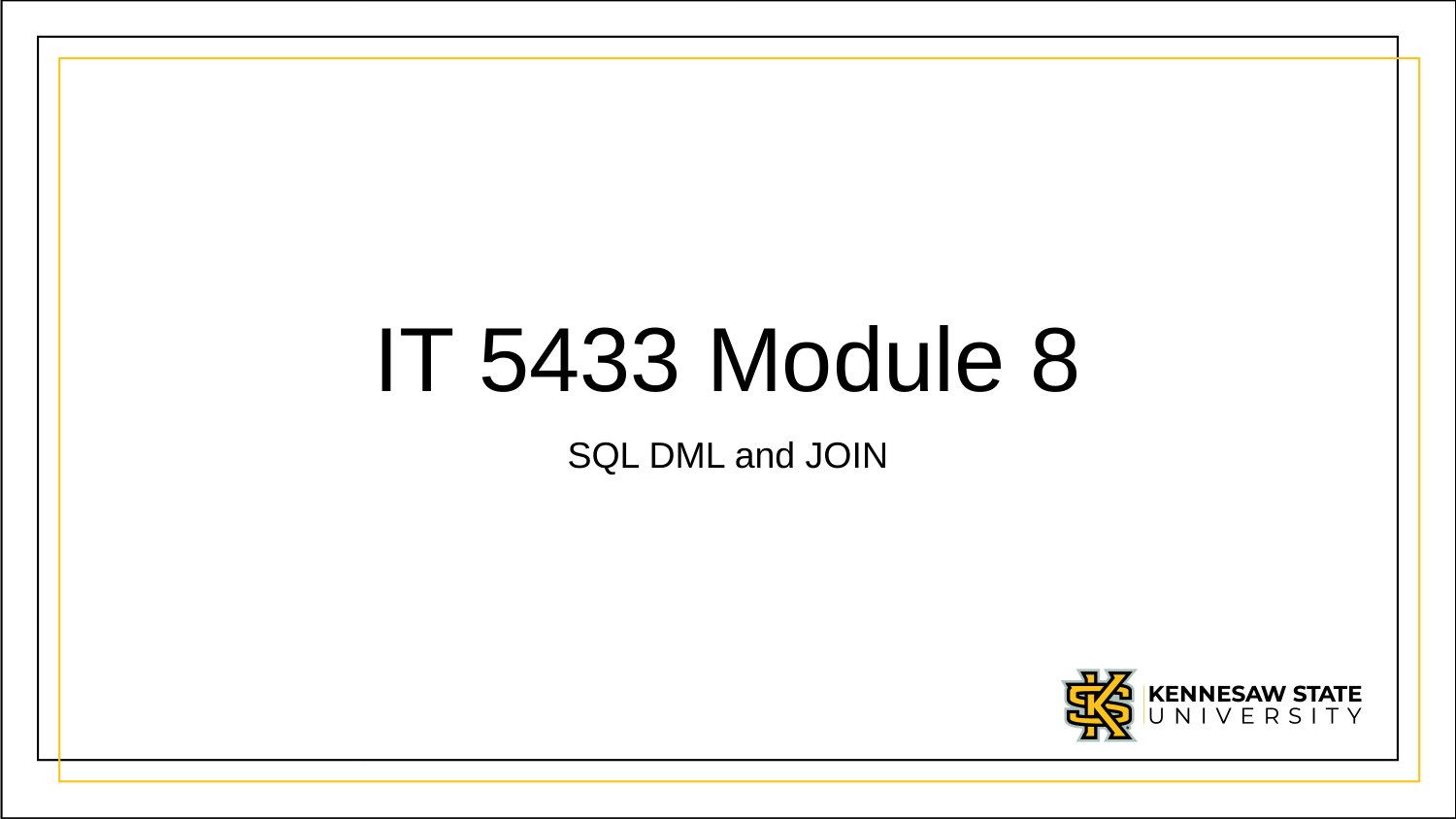

# IT 5433 Module 8
SQL DML and JOIN